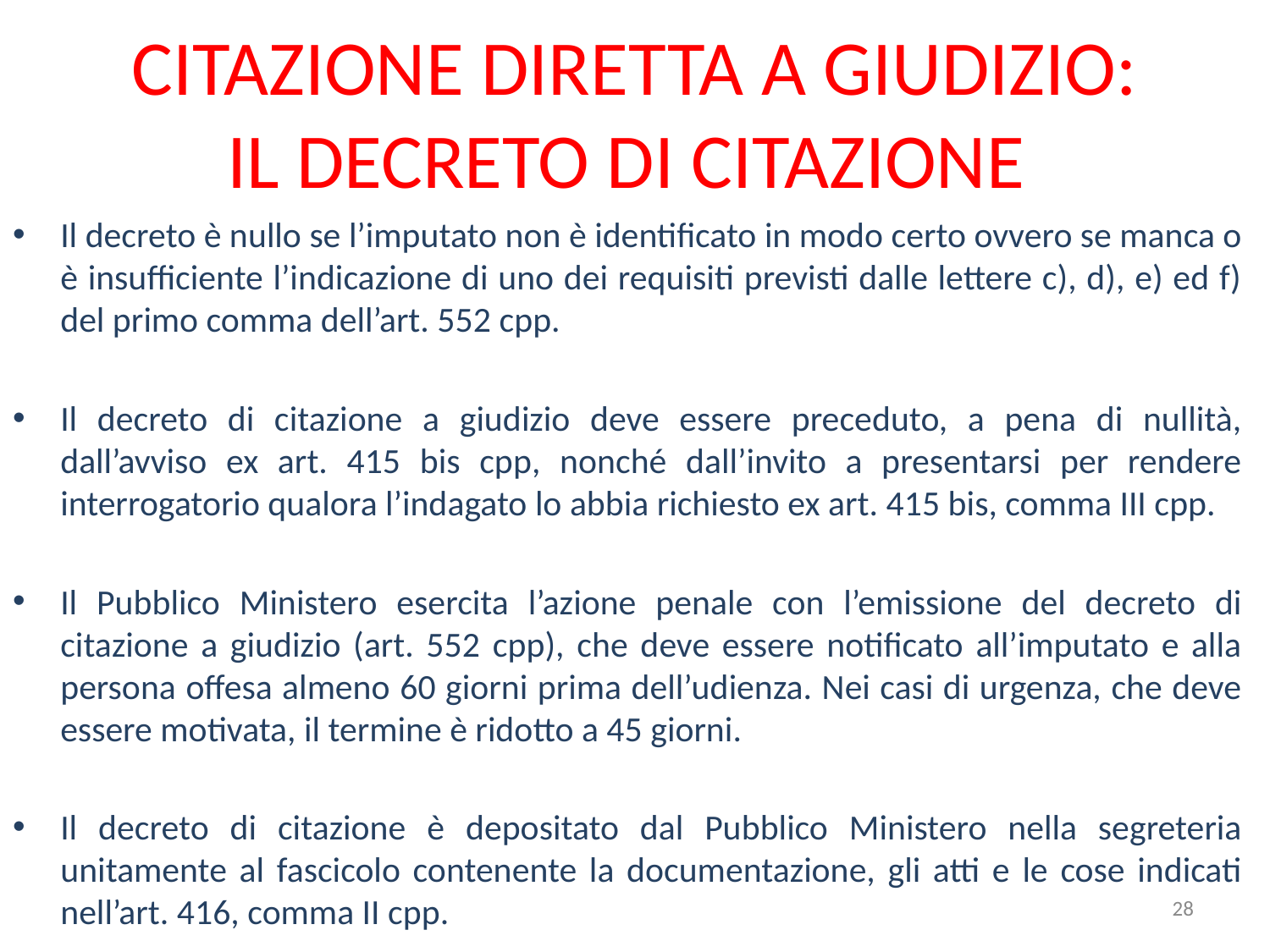

# CITAZIONE DIRETTA A GIUDIZIO: IL DECRETO DI CITAZIONE
Il decreto è nullo se l’imputato non è identificato in modo certo ovvero se manca o è insufficiente l’indicazione di uno dei requisiti previsti dalle lettere c), d), e) ed f) del primo comma dell’art. 552 cpp.

Il decreto di citazione a giudizio deve essere preceduto, a pena di nullità, dall’avviso ex art. 415 bis cpp, nonché dall’invito a presentarsi per rendere interrogatorio qualora l’indagato lo abbia richiesto ex art. 415 bis, comma III cpp.

Il Pubblico Ministero esercita l’azione penale con l’emissione del decreto di citazione a giudizio (art. 552 cpp), che deve essere notificato all’imputato e alla persona offesa almeno 60 giorni prima dell’udienza. Nei casi di urgenza, che deve essere motivata, il termine è ridotto a 45 giorni.

Il decreto di citazione è depositato dal Pubblico Ministero nella segreteria unitamente al fascicolo contenente la documentazione, gli atti e le cose indicati nell’art. 416, comma II cpp.

28